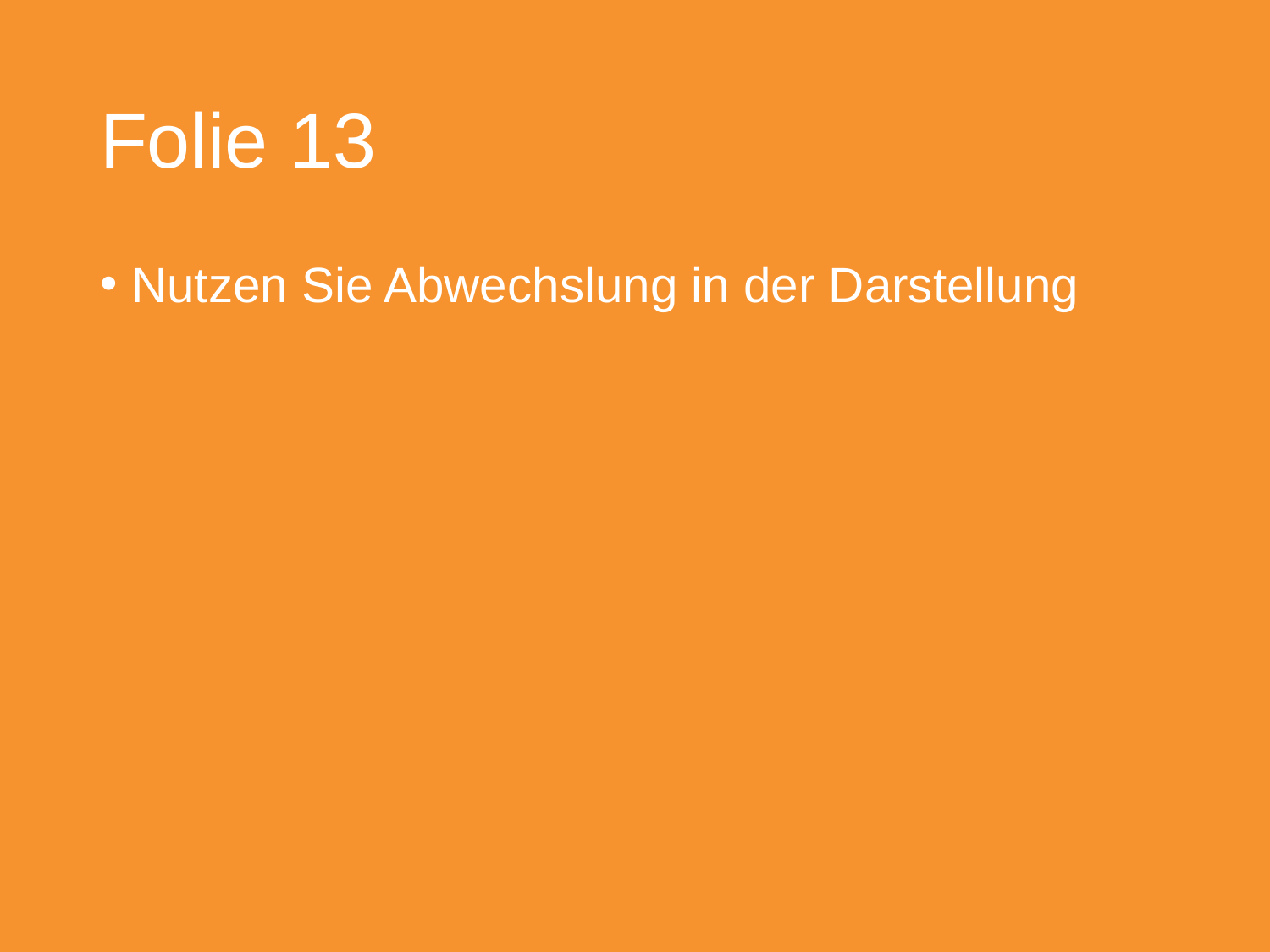

# Folie 13
Nutzen Sie Abwechslung in der Darstellung